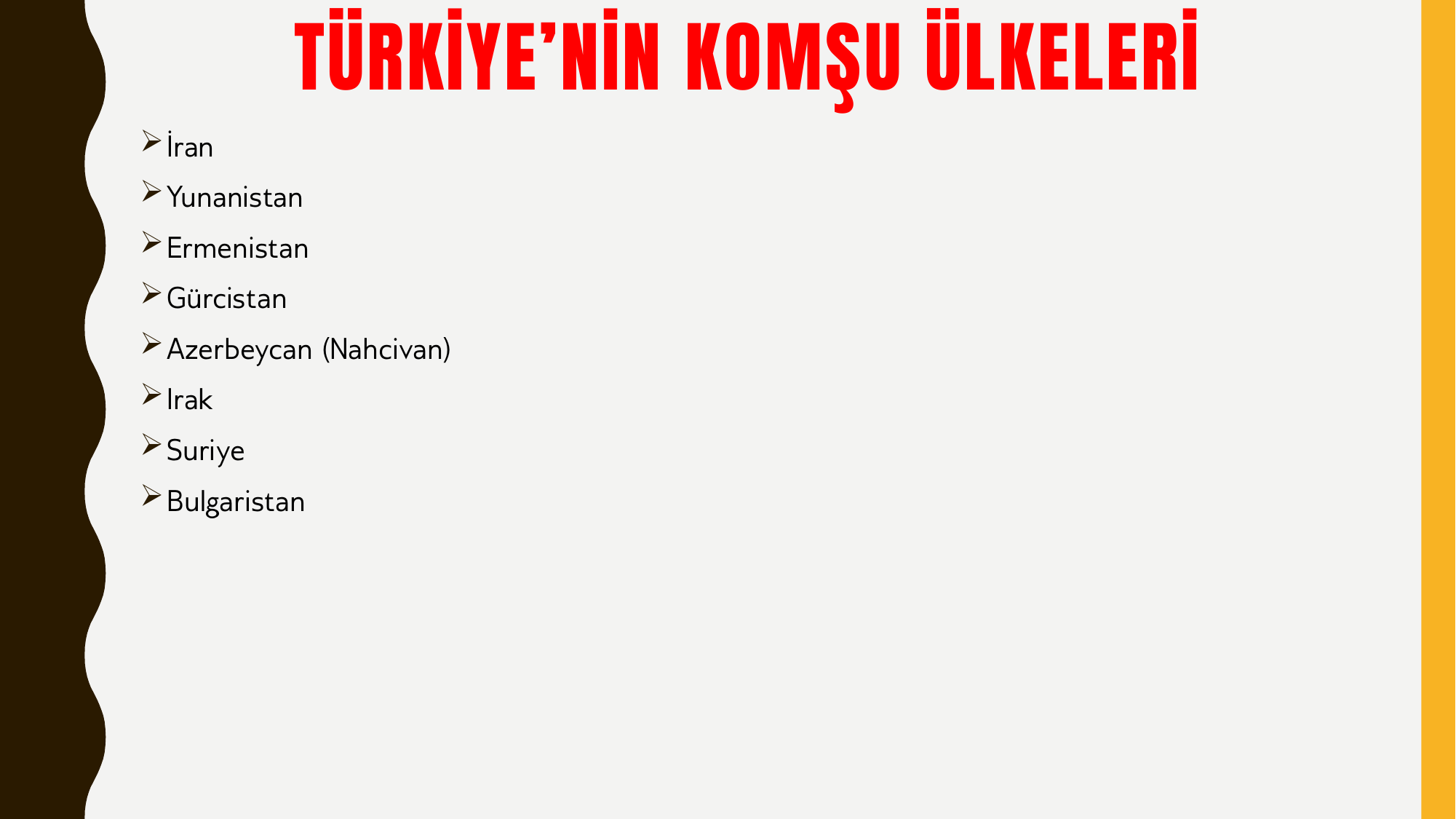

# Türkiye’nin Komşu Ülkeleri
İran
Yunanistan
Ermenistan
Gürcistan
Azerbeycan (Nahcivan)
Irak
Suriye
Bulgaristan